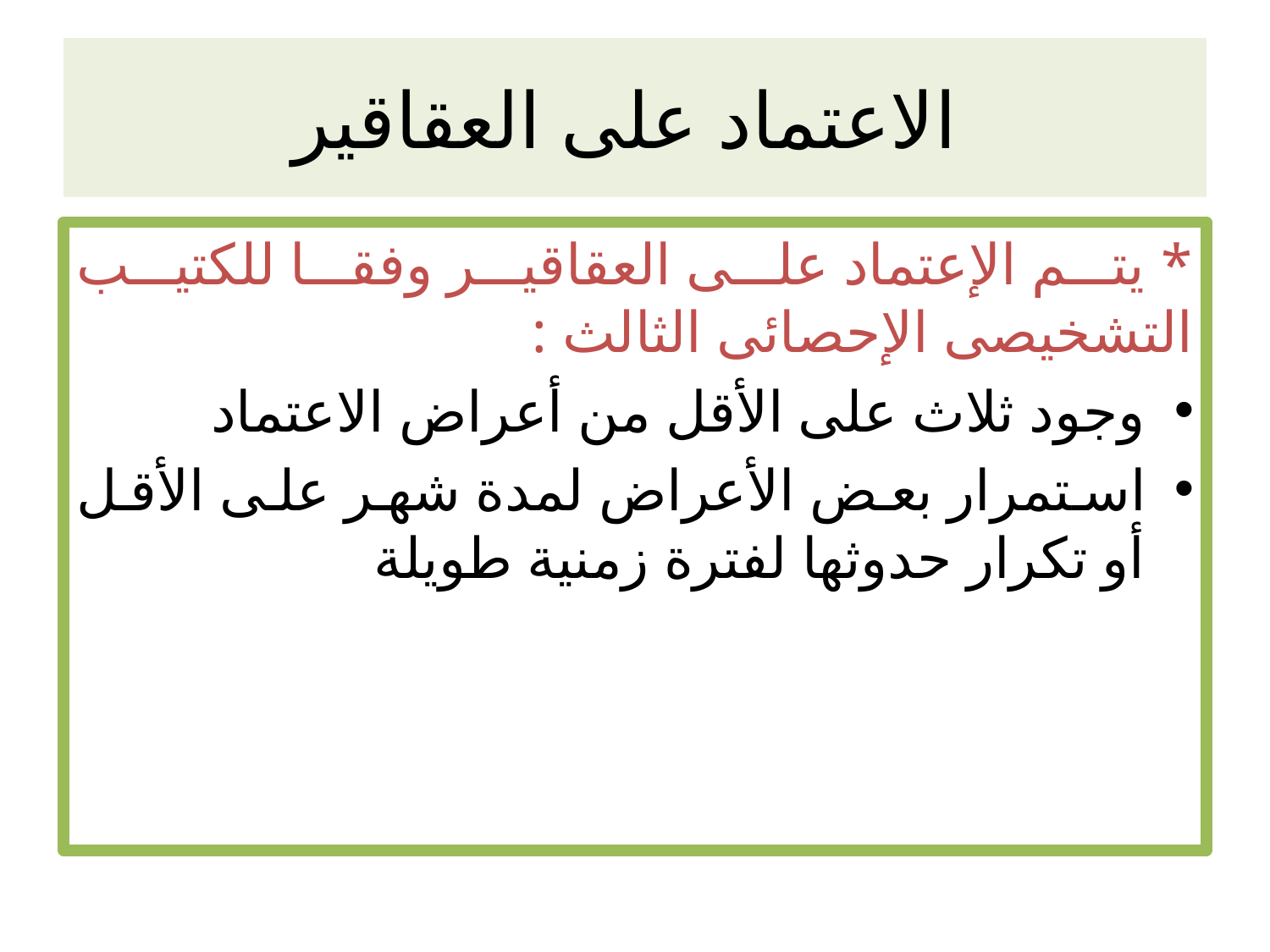

# الاعتماد على العقاقير
* يتم الإعتماد على العقاقير وفقا للكتيب التشخيصى الإحصائى الثالث :
وجود ثلاث على الأقل من أعراض الاعتماد
استمرار بعض الأعراض لمدة شهر على الأقل أو تكرار حدوثها لفترة زمنية طويلة